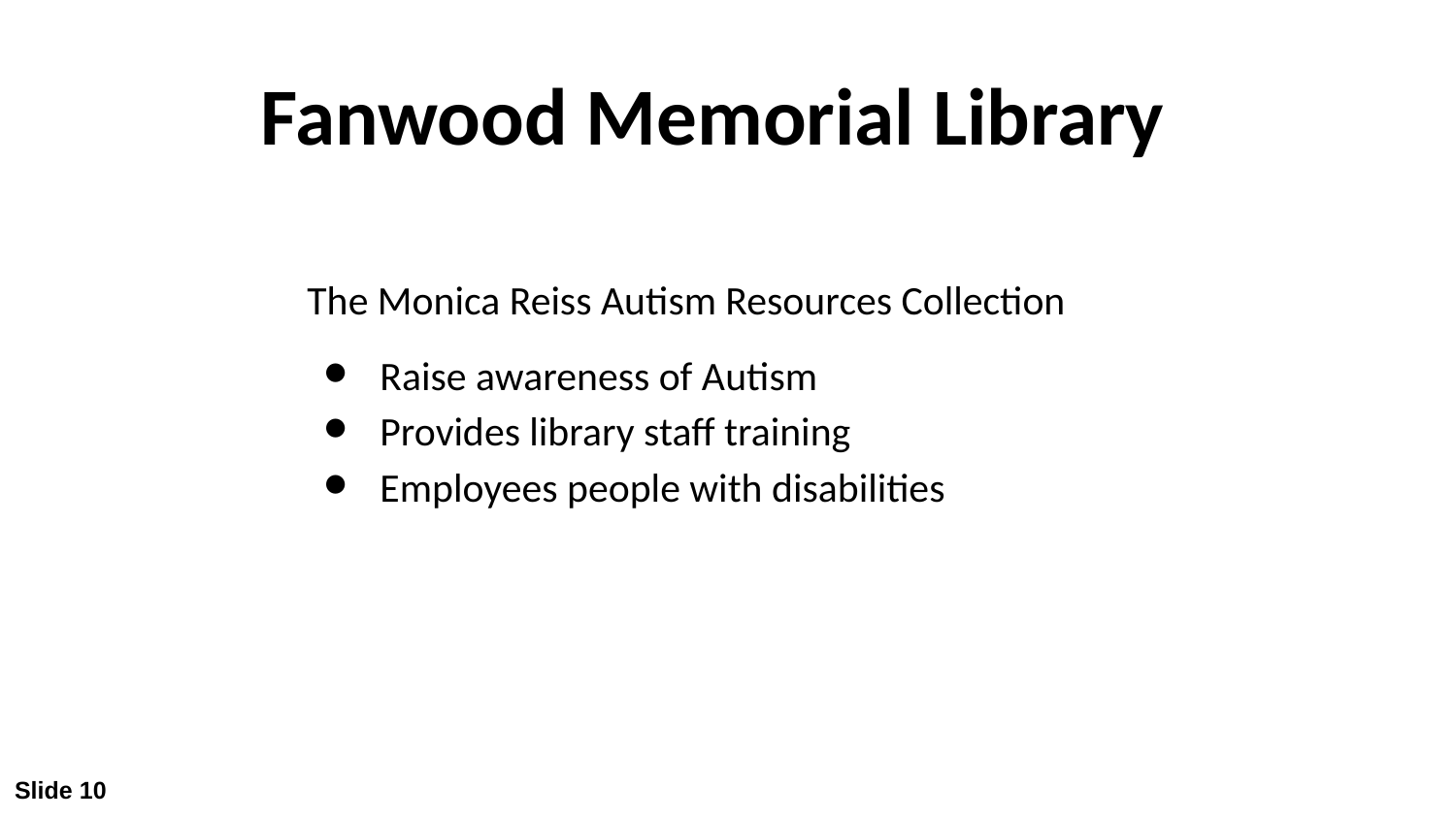

# Fanwood Memorial Library
The Monica Reiss Autism Resources Collection
Raise awareness of Autism
Provides library staff training
Employees people with disabilities
Slide 10